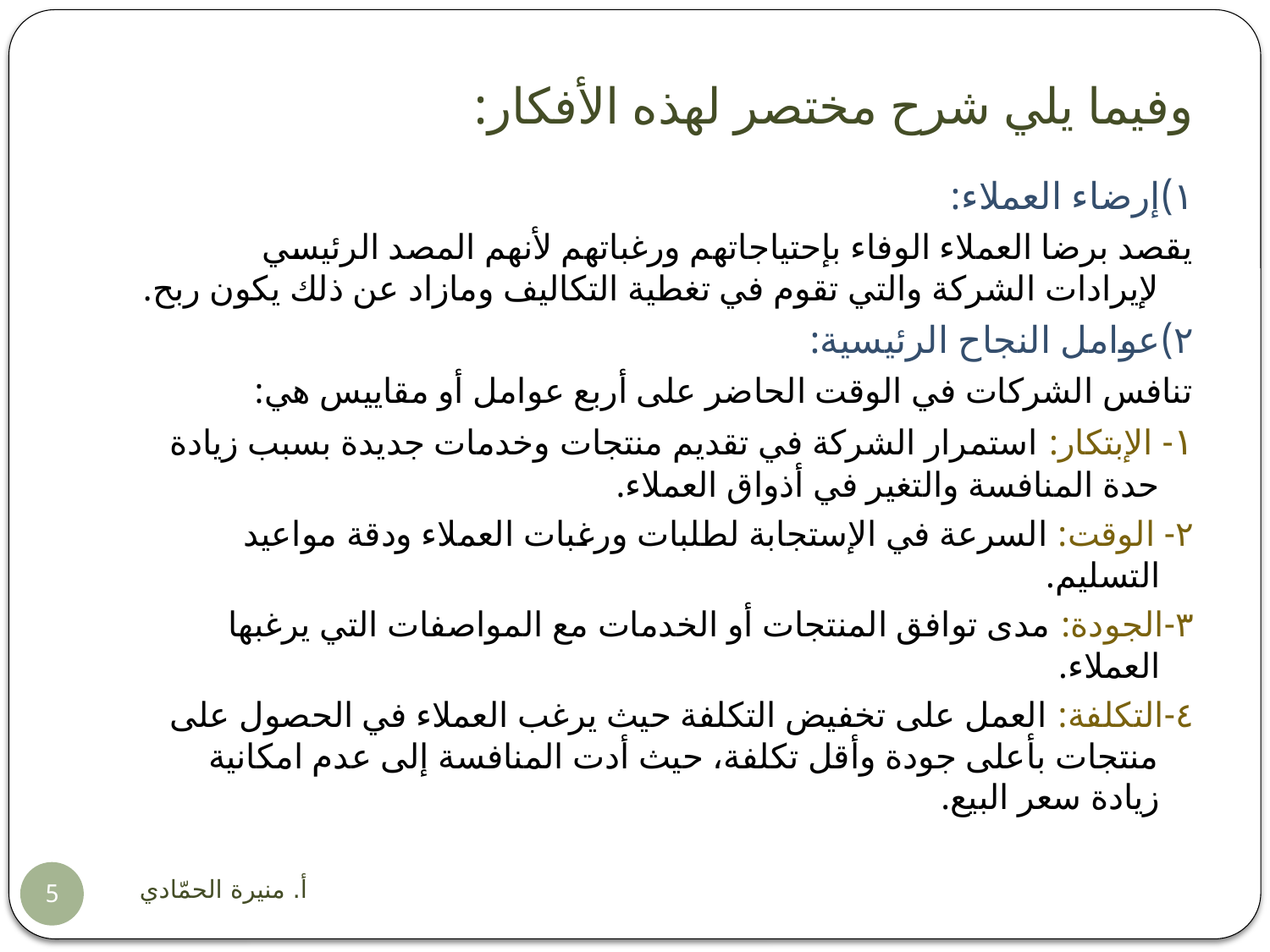

# وفيما يلي شرح مختصر لهذه الأفكار:
١)إرضاء العملاء:
يقصد برضا العملاء الوفاء بإحتياجاتهم ورغباتهم لأنهم المصد الرئيسي لإيرادات الشركة والتي تقوم في تغطية التكاليف ومازاد عن ذلك يكون ربح.
٢)عوامل النجاح الرئيسية:
تنافس الشركات في الوقت الحاضر على أربع عوامل أو مقاييس هي:
١- الإبتكار: استمرار الشركة في تقديم منتجات وخدمات جديدة بسبب زيادة حدة المنافسة والتغير في أذواق العملاء.
٢- الوقت: السرعة في الإستجابة لطلبات ورغبات العملاء ودقة مواعيد التسليم.
٣-الجودة: مدى توافق المنتجات أو الخدمات مع المواصفات التي يرغبها العملاء.
٤-التكلفة: العمل على تخفيض التكلفة حيث يرغب العملاء في الحصول على منتجات بأعلى جودة وأقل تكلفة، حيث أدت المنافسة إلى عدم امكانية زيادة سعر البيع.

أ. منيرة الحمّادي
5